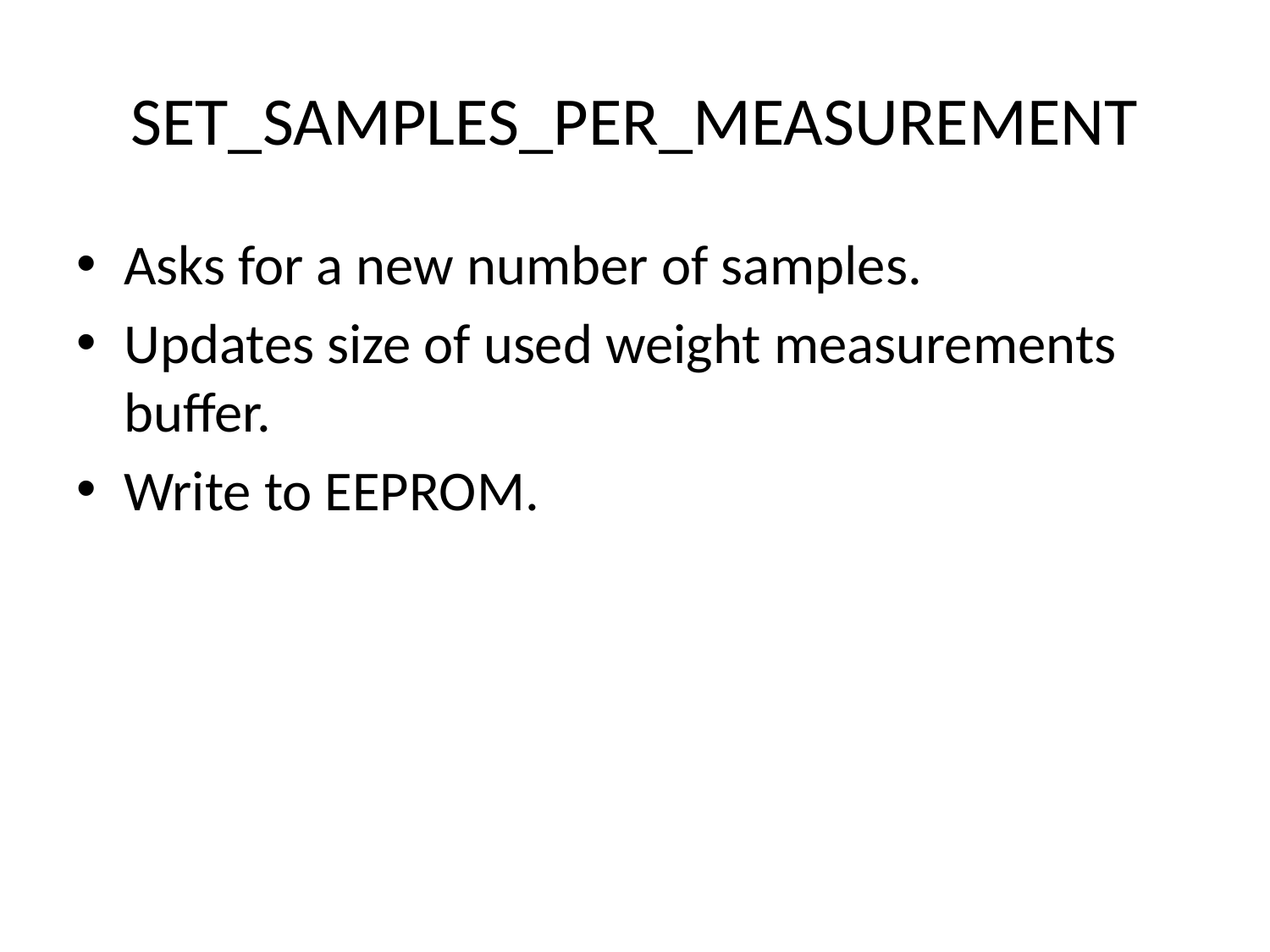

# SET_SAMPLES_PER_MEASUREMENT
Asks for a new number of samples.
Updates size of used weight measurements buffer.
Write to EEPROM.